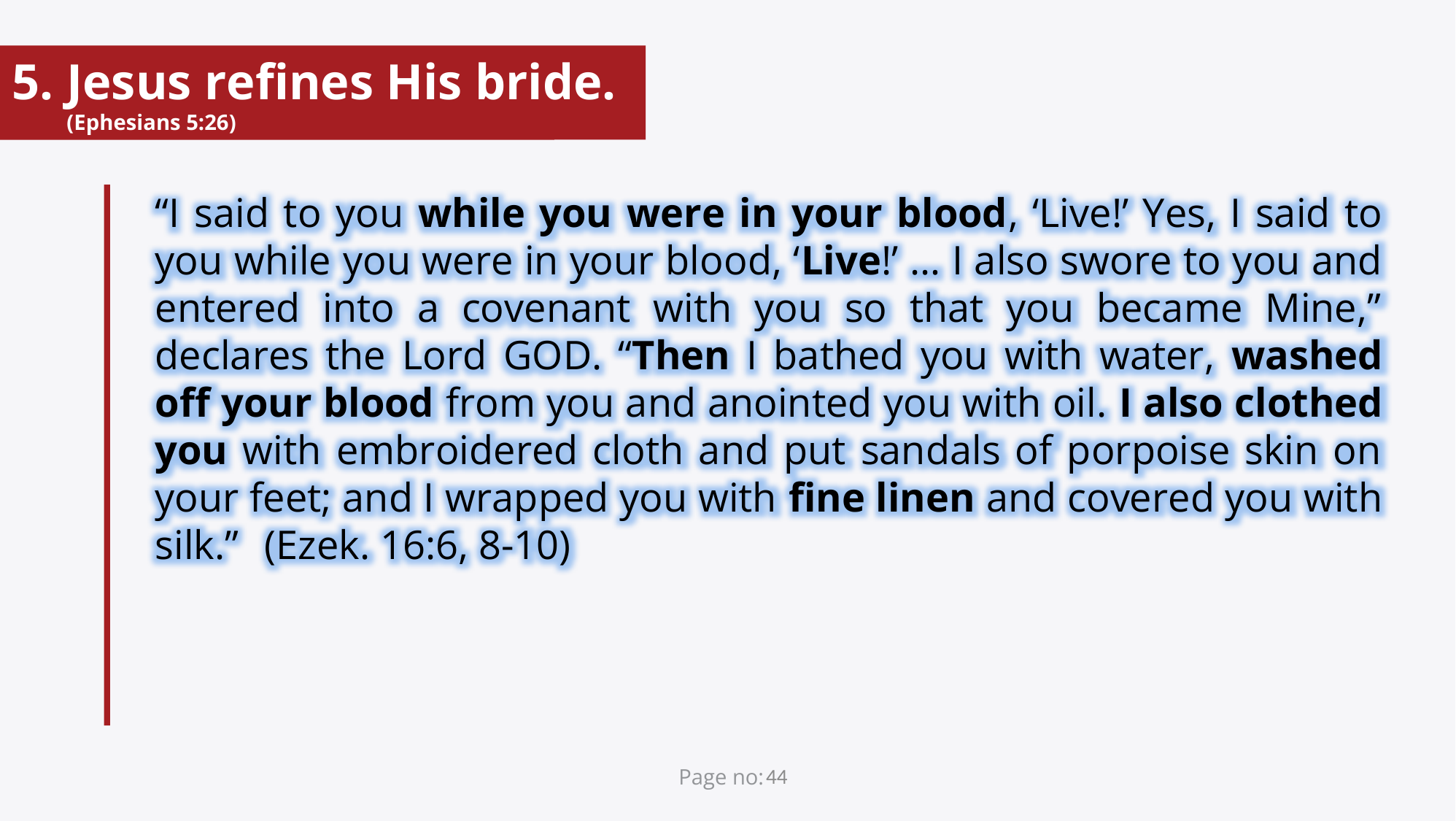

Jesus refines His bride. (Ephesians 5:26)

“I said to you while you were in your blood, ‘Live!’ Yes, I said to you while you were in your blood, ‘Live!’ … I also swore to you and entered into a covenant with you so that you became Mine,” declares the Lord God. “Then I bathed you with water, washed off your blood from you and anointed you with oil. I also clothed you with embroidered cloth and put sandals of porpoise skin on your feet; and I wrapped you with fine linen and covered you with silk.”	(Ezek. 16:6, 8-10)